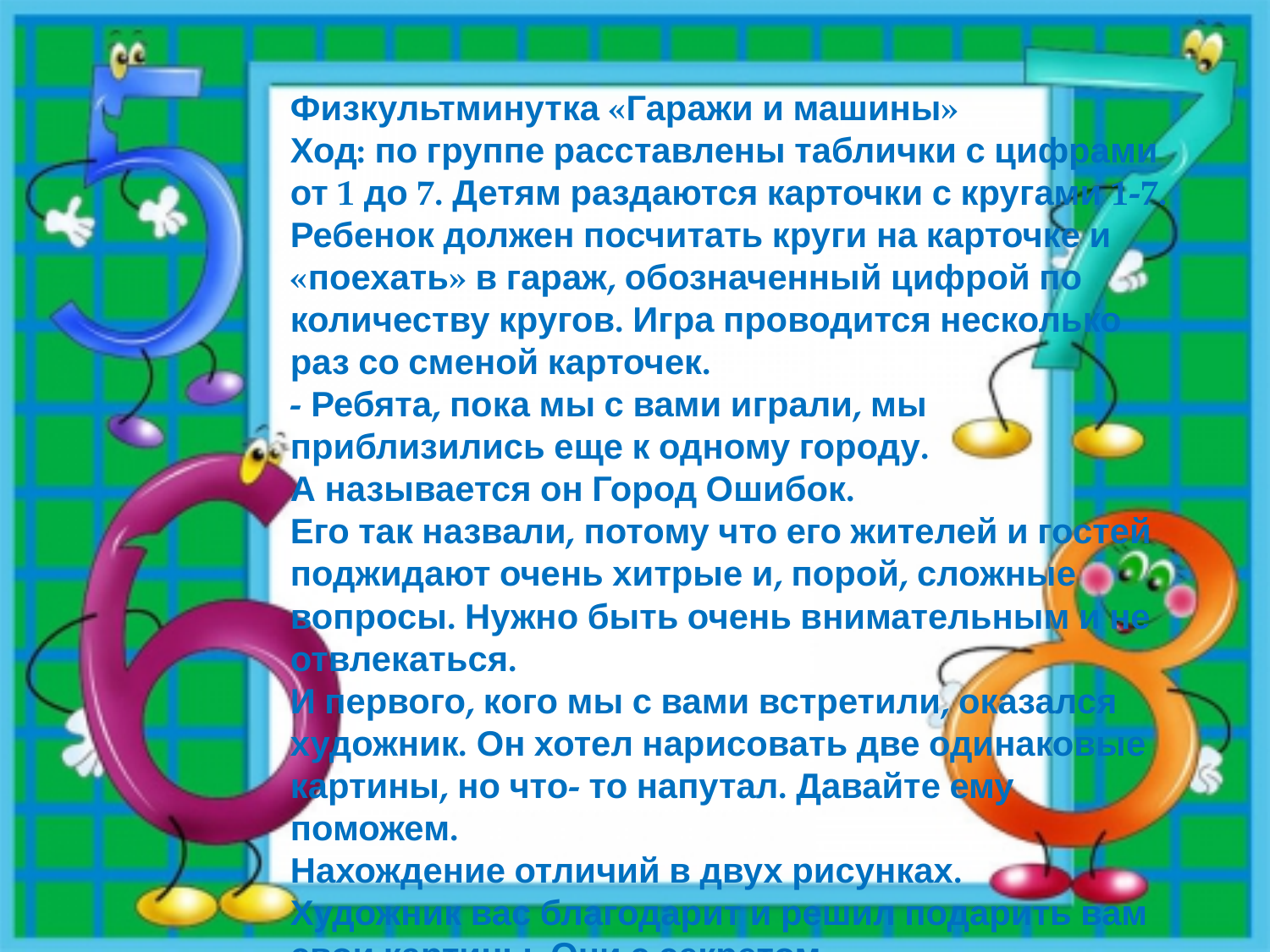

Физкультминутка «Гаражи и машины»
Ход: по группе расставлены таблички с цифрами от 1 до 7. Детям раздаются карточки с кругами 1-7. Ребенок должен посчитать круги на карточке и «поехать» в гараж, обозначенный цифрой по количеству кругов. Игра проводится несколько раз со сменой карточек.
- Ребята, пока мы с вами играли, мы приблизились еще к одному городу.
А называется он Город Ошибок.
Его так назвали, потому что его жителей и гостей поджидают очень хитрые и, порой, сложные вопросы. Нужно быть очень внимательным и не отвлекаться.
И первого, кого мы с вами встретили, оказался художник. Он хотел нарисовать две одинаковые картины, но что- то напутал. Давайте ему поможем.
Нахождение отличий в двух рисунках.
Художник вас благодарит и решил подарить вам свои картины. Они с секретом.